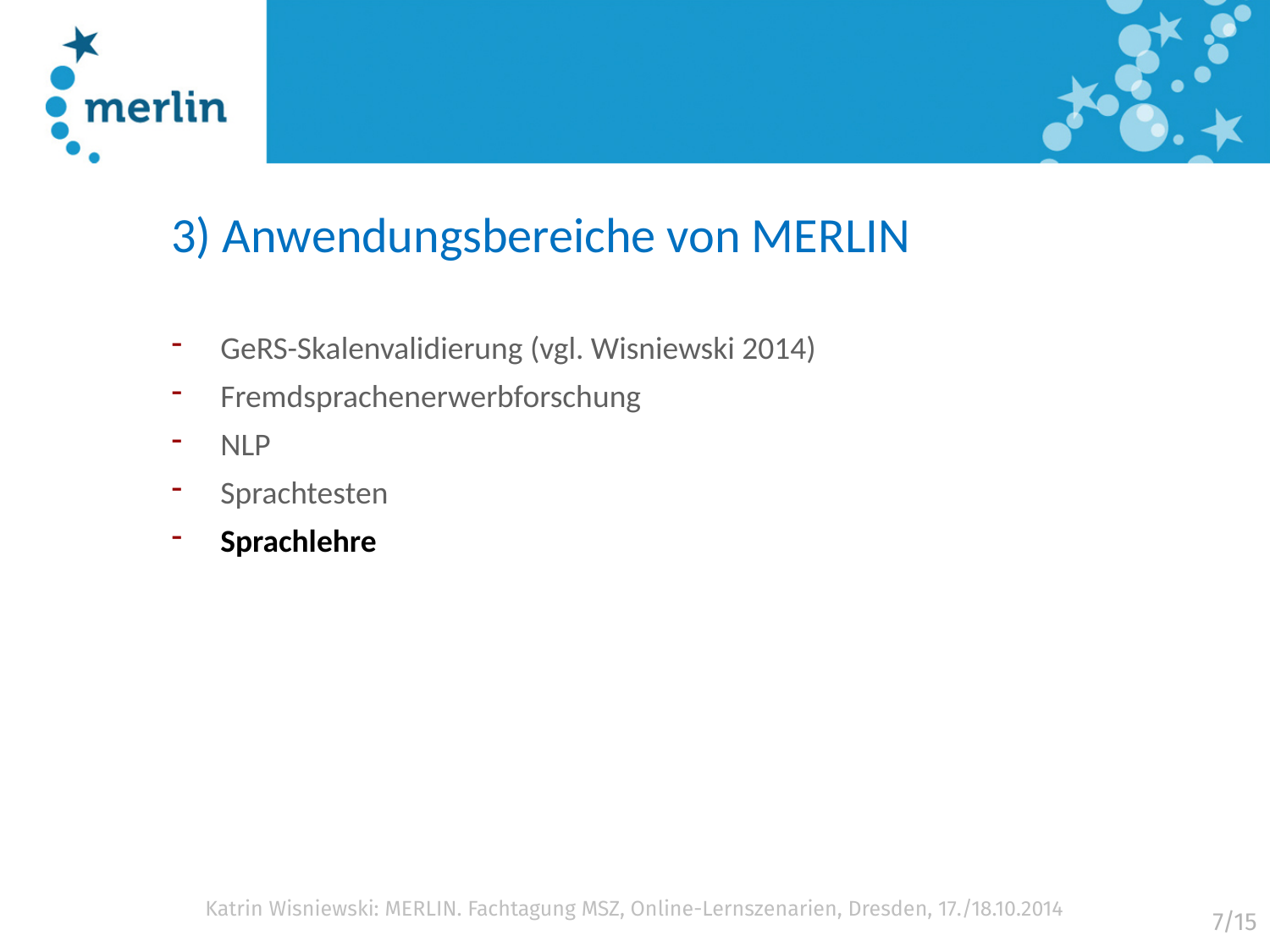

# 3) Anwendungsbereiche von MERLIN
GeRS-Skalenvalidierung (vgl. Wisniewski 2014)
Fremdsprachenerwerbforschung
NLP
Sprachtesten
Sprachlehre

7/15